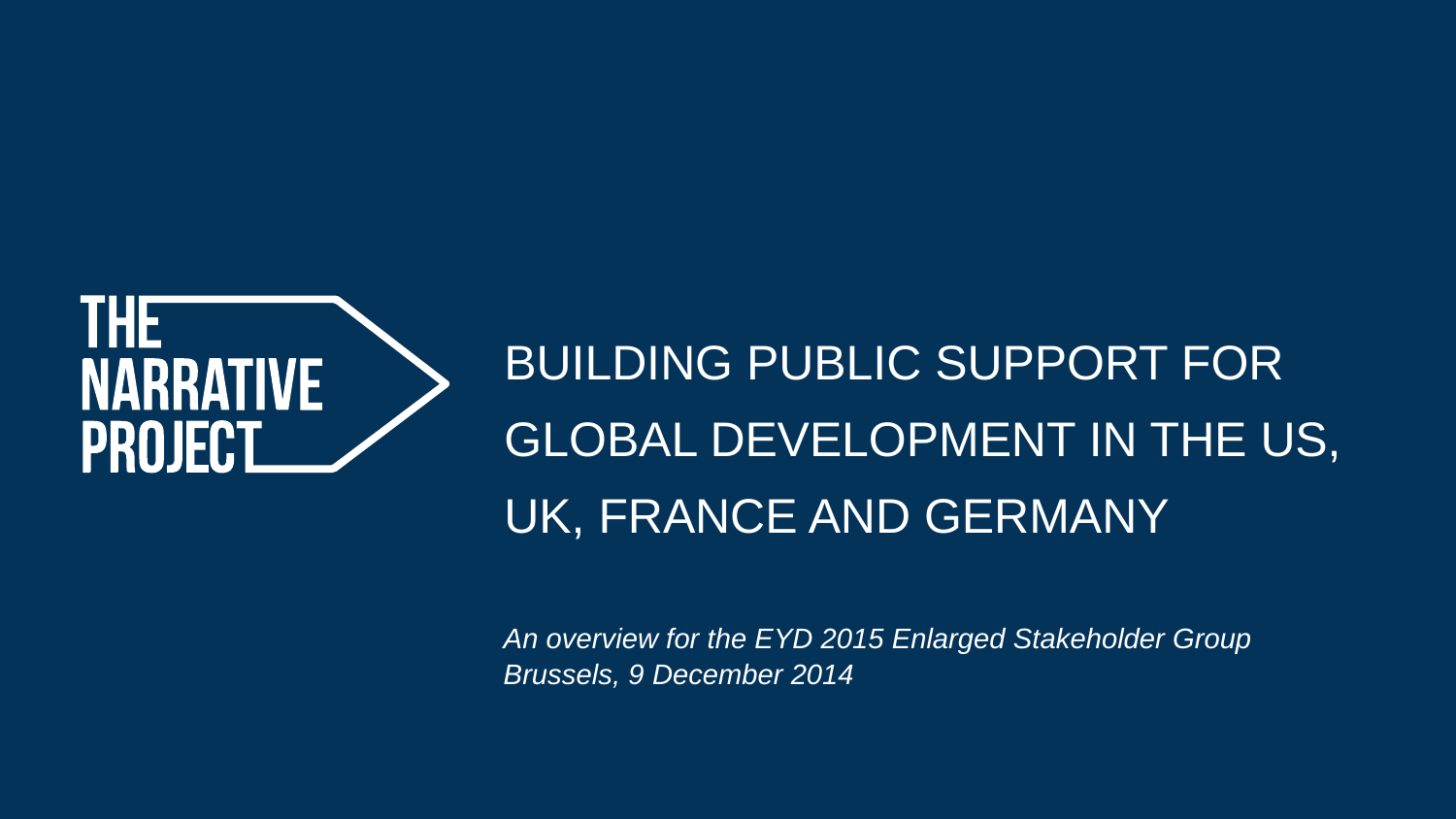

Building public support for global development in the US, UK, France and Germany

An overview for the EYD 2015 Enlarged Stakeholder Group
Brussels, 9 December 2014